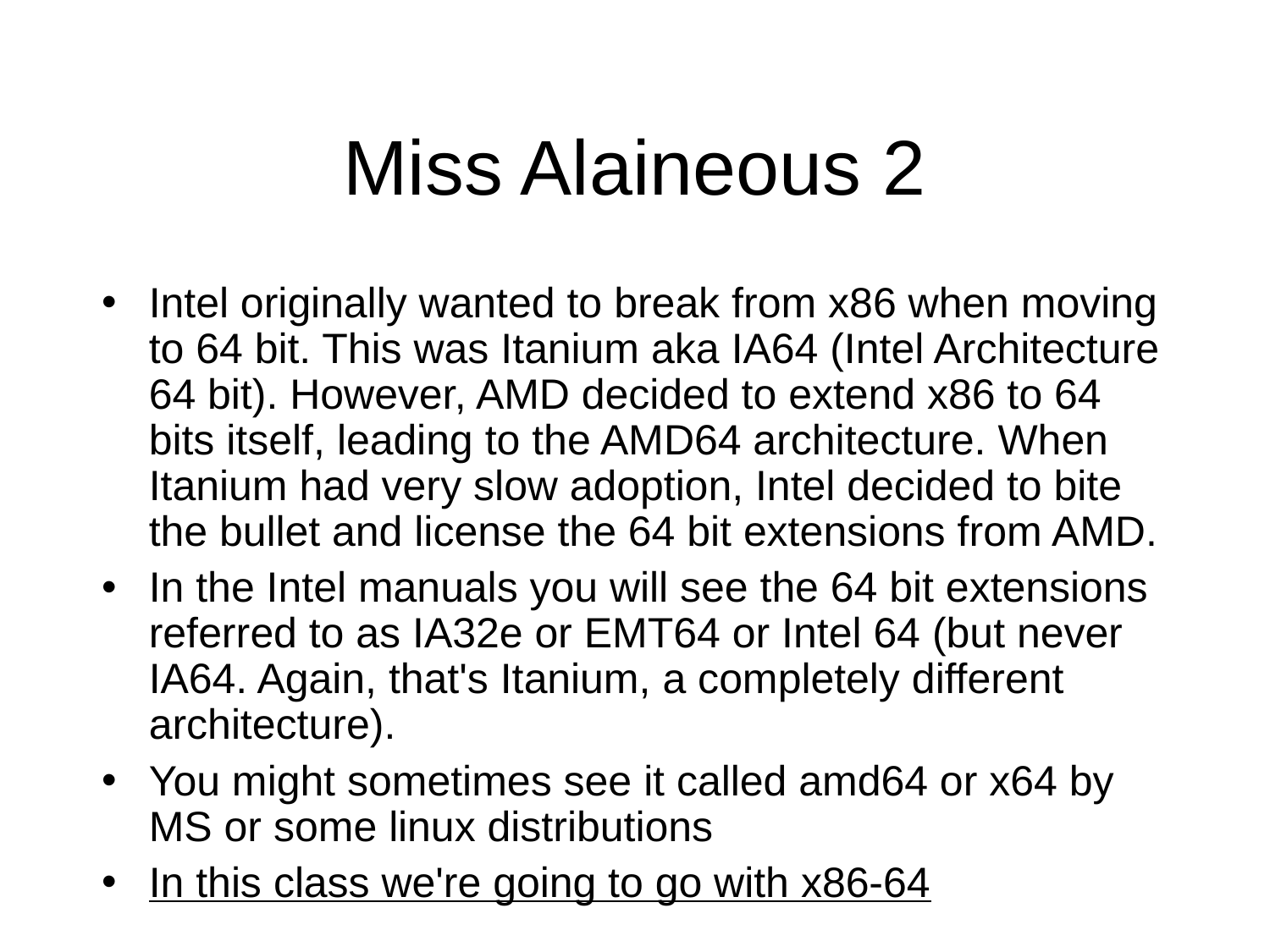

Miss Alaineous 2
Intel originally wanted to break from x86 when moving to 64 bit. This was Itanium aka IA64 (Intel Architecture 64 bit). However, AMD decided to extend x86 to 64 bits itself, leading to the AMD64 architecture. When Itanium had very slow adoption, Intel decided to bite the bullet and license the 64 bit extensions from AMD.
In the Intel manuals you will see the 64 bit extensions referred to as IA32e or EMT64 or Intel 64 (but never IA64. Again, that's Itanium, a completely different architecture).
You might sometimes see it called amd64 or x64 by MS or some linux distributions
In this class we're going to go with x86-64